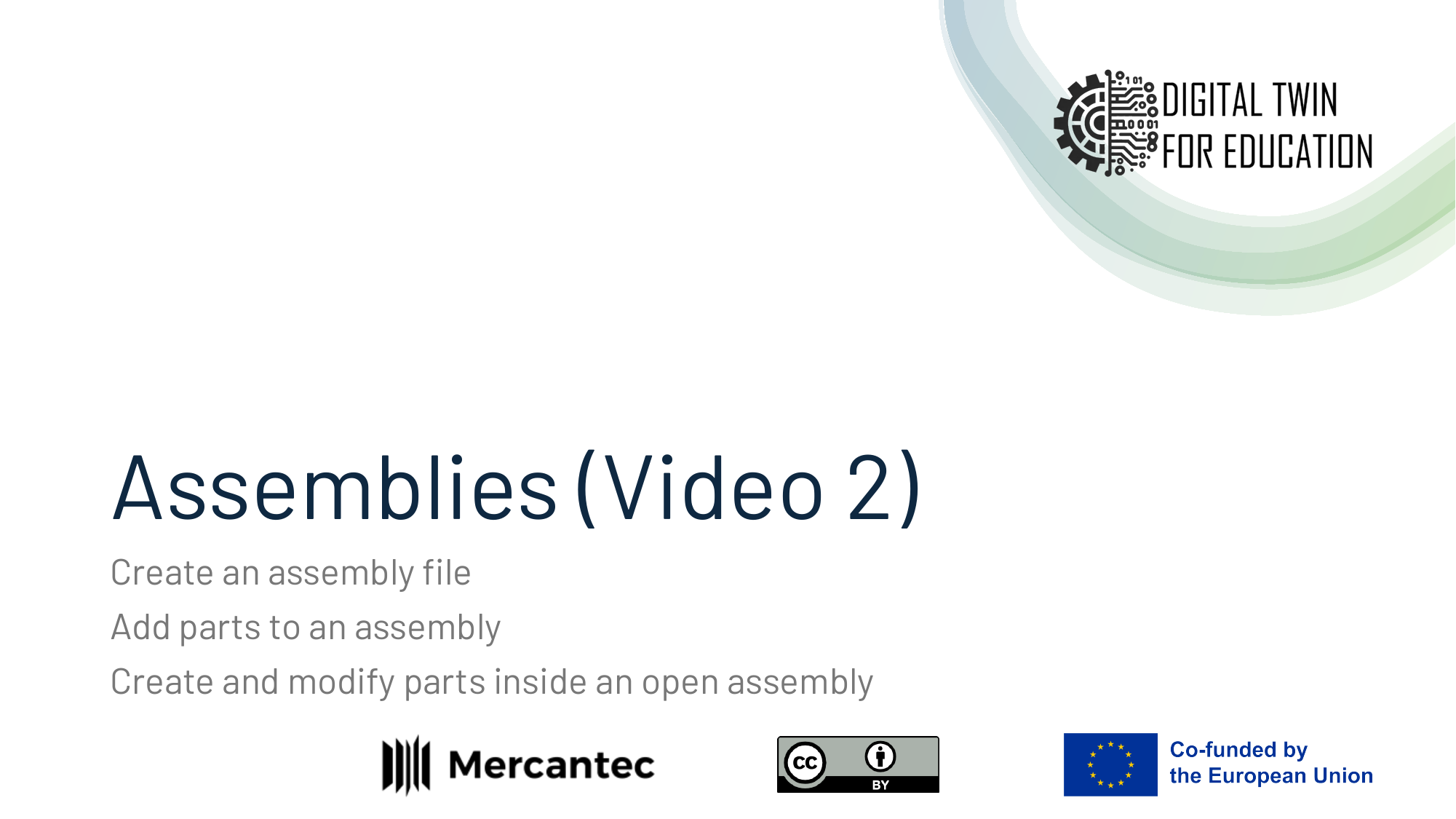

# Assemblies (Video 2)
Create an assembly file
Add parts to an assembly
Create and modify parts inside an open assembly